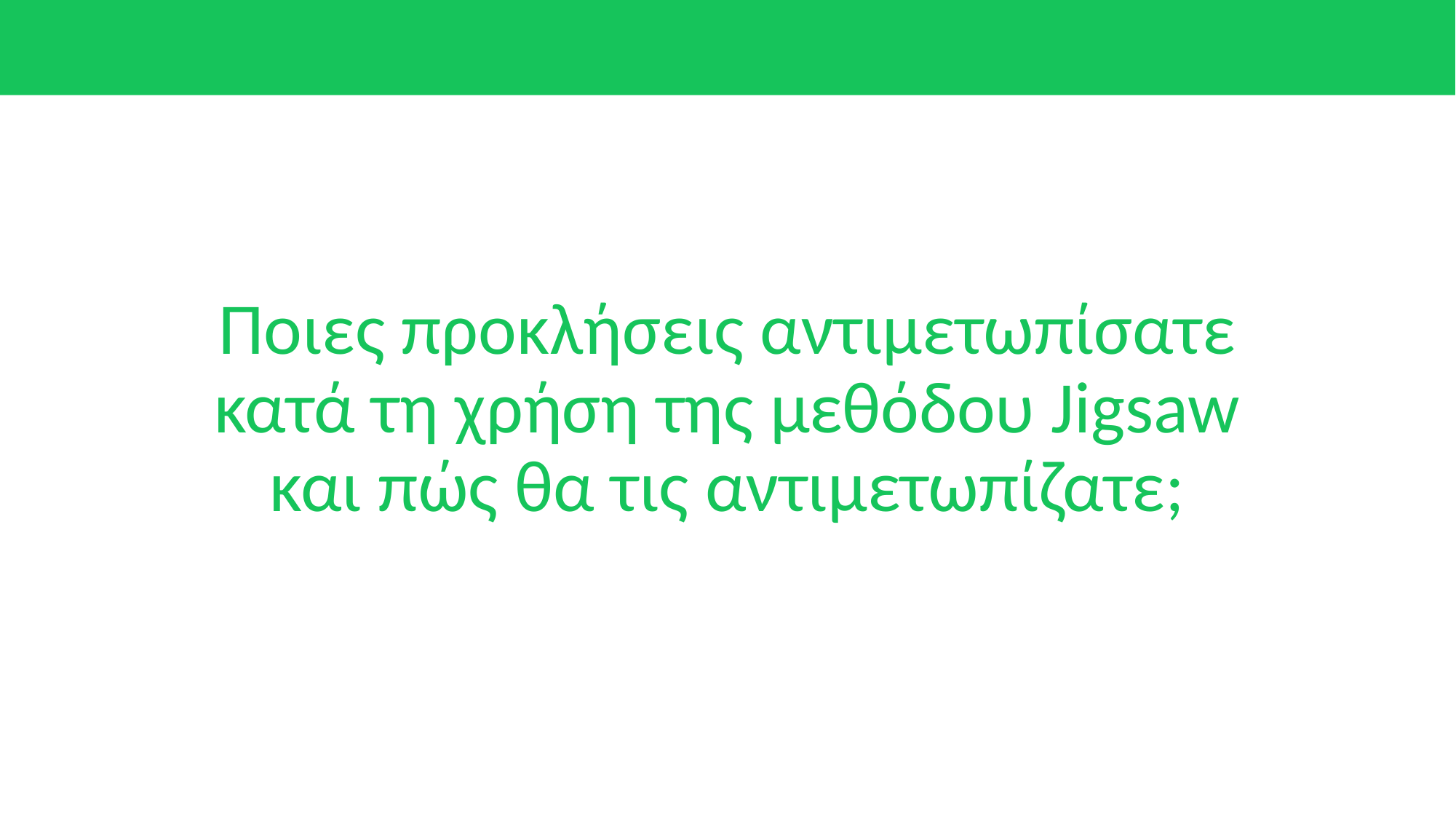

# Ποιες προκλήσεις αντιμετωπίσατε κατά τη χρήση της μεθόδου Jigsaw και πώς θα τις αντιμετωπίζατε;